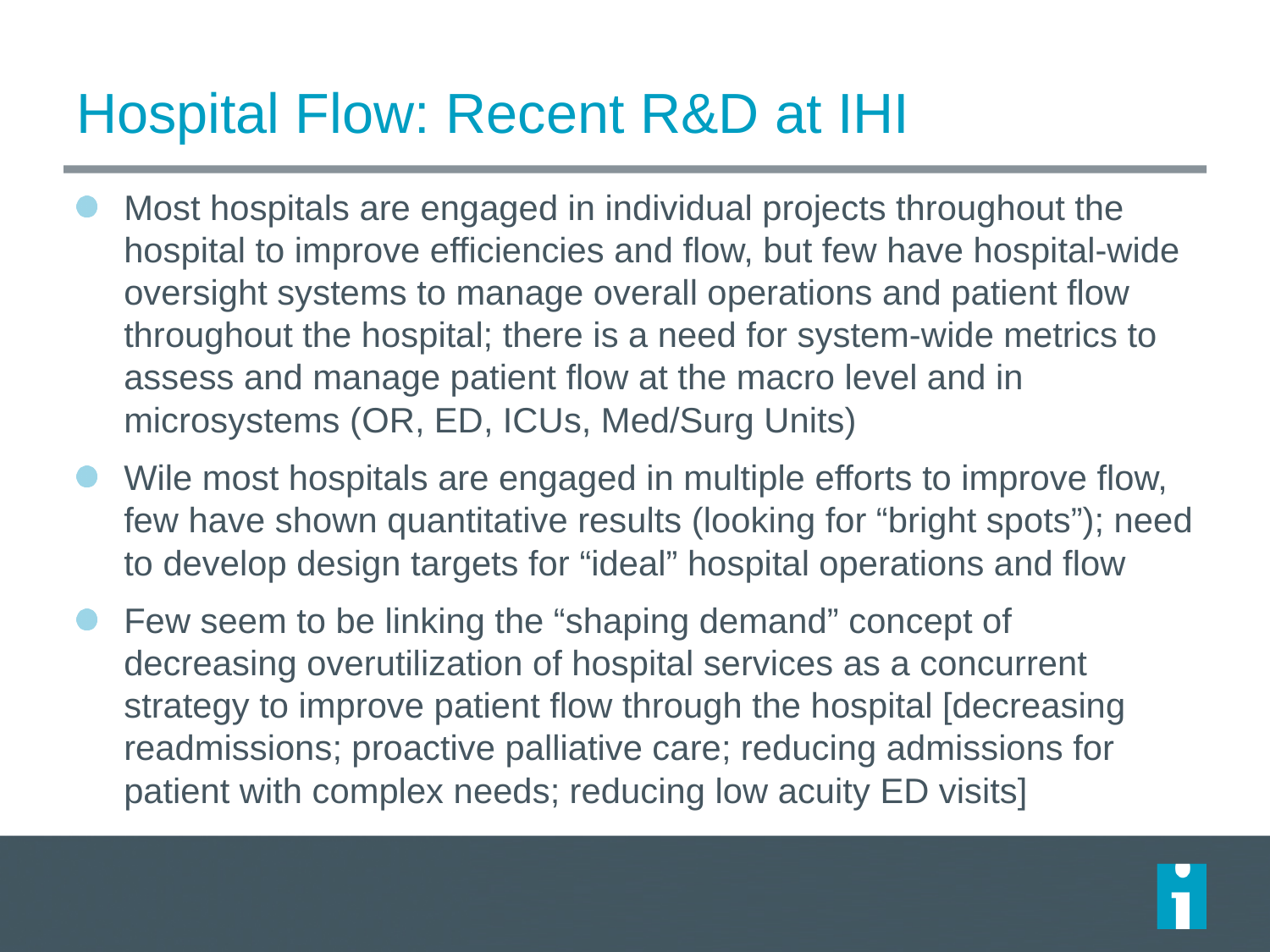

# Hospital Flow: Recent R&D at IHI
Most hospitals are engaged in individual projects throughout the hospital to improve efficiencies and flow, but few have hospital-wide oversight systems to manage overall operations and patient flow throughout the hospital; there is a need for system-wide metrics to assess and manage patient flow at the macro level and in microsystems (OR, ED, ICUs, Med/Surg Units)
Wile most hospitals are engaged in multiple efforts to improve flow, few have shown quantitative results (looking for “bright spots”); need to develop design targets for “ideal” hospital operations and flow
Few seem to be linking the “shaping demand” concept of decreasing overutilization of hospital services as a concurrent strategy to improve patient flow through the hospital [decreasing readmissions; proactive palliative care; reducing admissions for patient with complex needs; reducing low acuity ED visits]